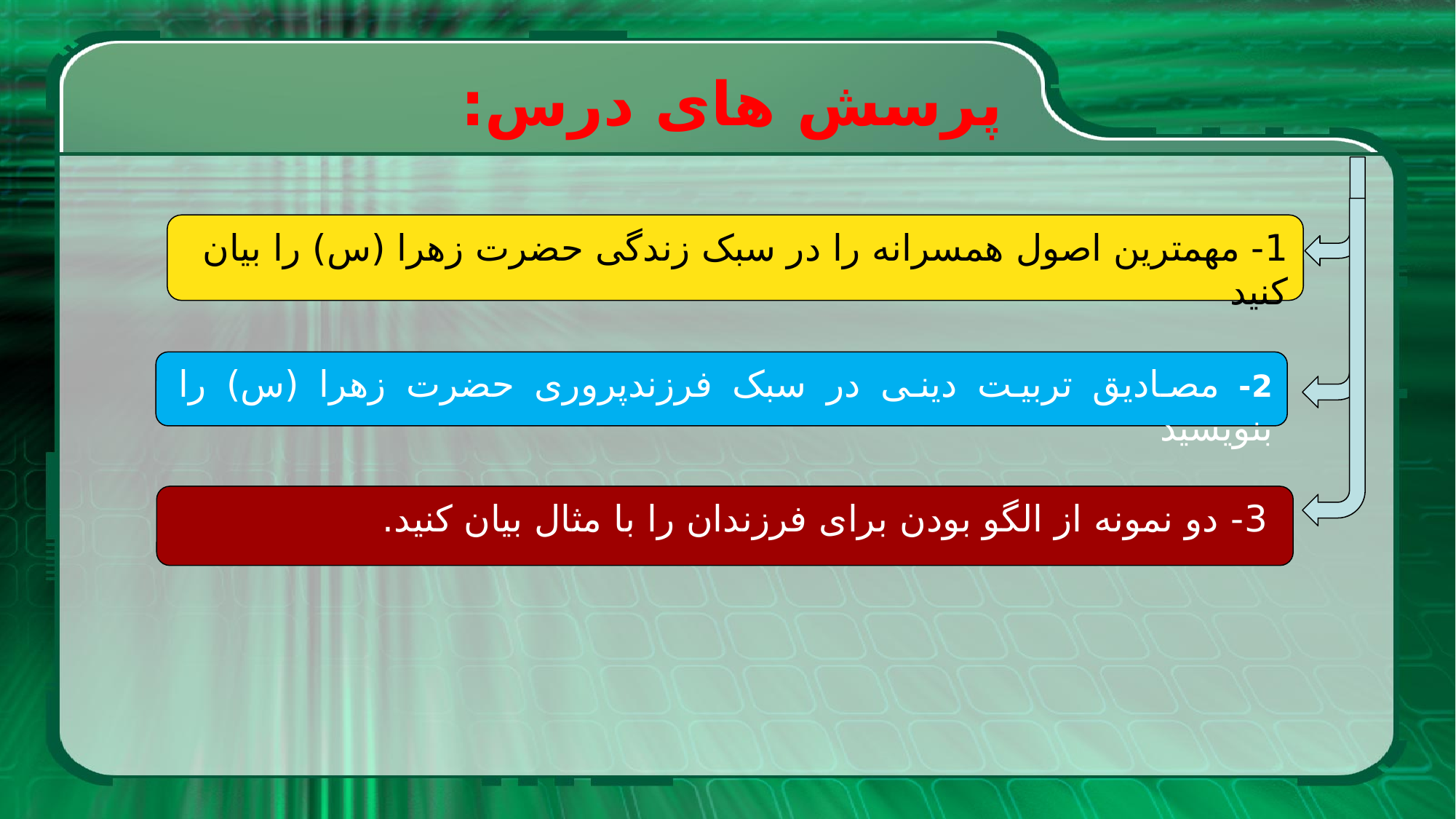

# پرسش های درس:

1- مهمترین اصول همسرانه را در سبک زندگی حضرت زهرا (س) را بیان کنید

2- مصادیق تربیت دینی در سبک فرزندپروری حضرت زهرا (س) را بنویسید
 3- دو نمونه از الگو بودن برای فرزندان را با مثال بیان کنید.